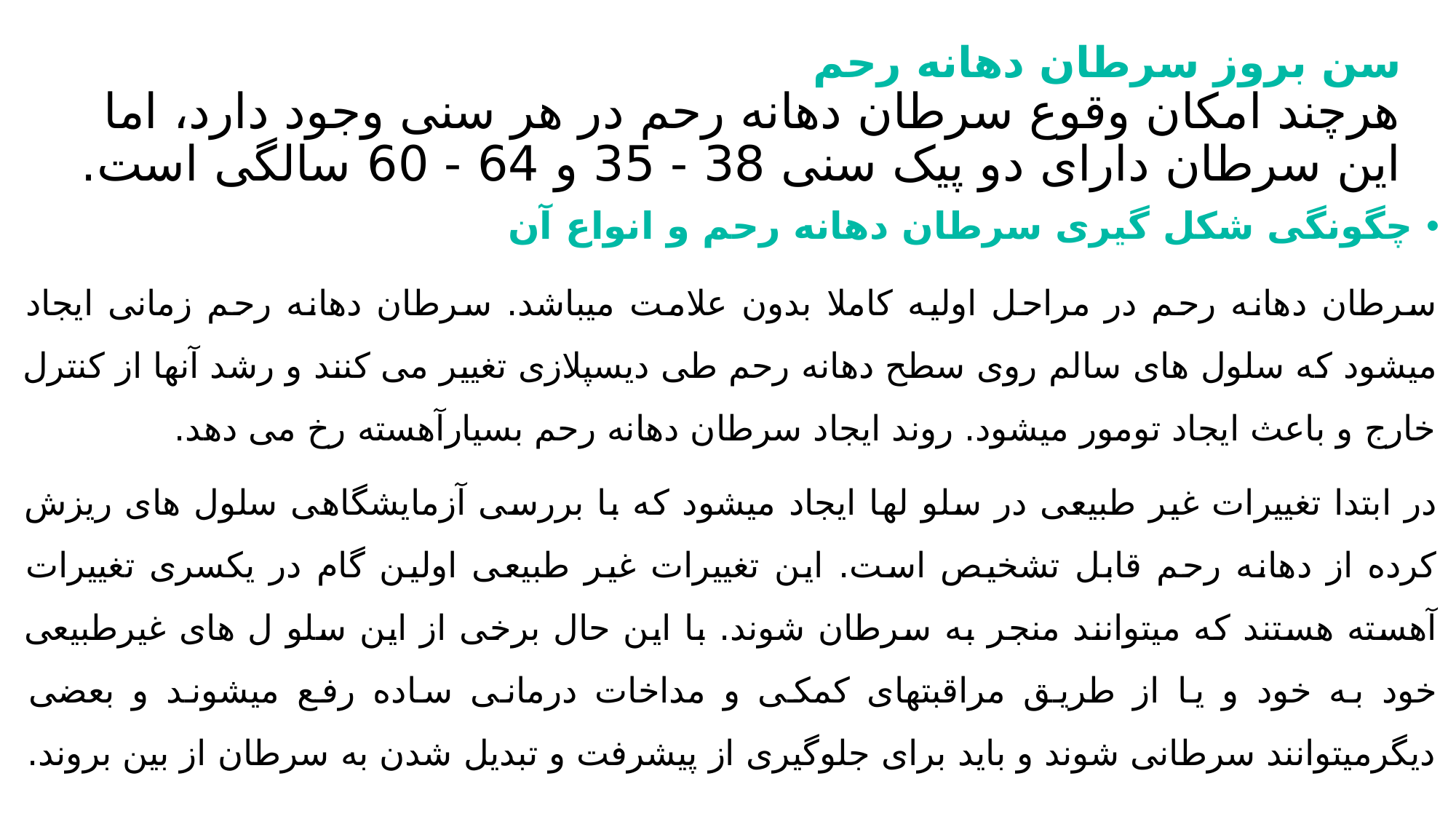

# سن بروز سرطان دهانه رحم هرچند امکان وقوع سرطان دهانه رحم در هر سنی وجود دارد، اما این سرطان دارای دو پیک سنی 38 - 35 و 64 - 60 سالگی است.
چگونگی شکل گیری سرطان دهانه رحم و انواع آن
سرطان دهانه رحم در مراحل اولیه کاملا بدون علامت میباشد. سرطان دهانه رحم زمانی ایجاد میشود که سلول های سالم روی سطح دهانه رحم طی دیسپلازی تغییر می کنند و رشد آنها از کنترل خارج و باعث ایجاد تومور میشود. روند ایجاد سرطان دهانه رحم بسیارآهسته رخ می دهد.
در ابتدا تغییرات غیر طبیعی در سلو لها ایجاد میشود که با بررسی آزمایشگاهی سلول های ریزش کرده از دهانه رحم قابل تشخیص است. این تغییرات غیر طبیعی اولین گام در یکسری تغییرات آهسته هستند که میتوانند منجر به سرطان شوند. با این حال برخی از این سلو ل های غیرطبیعی خود به خود و یا از طریق مراقبتهای کمکی و مداخات درمانی ساده رفع میشوند و بعضی دیگرمیتوانند سرطانی شوند و باید برای جلوگیری از پیشرفت و تبدیل شدن به سرطان از بین بروند.